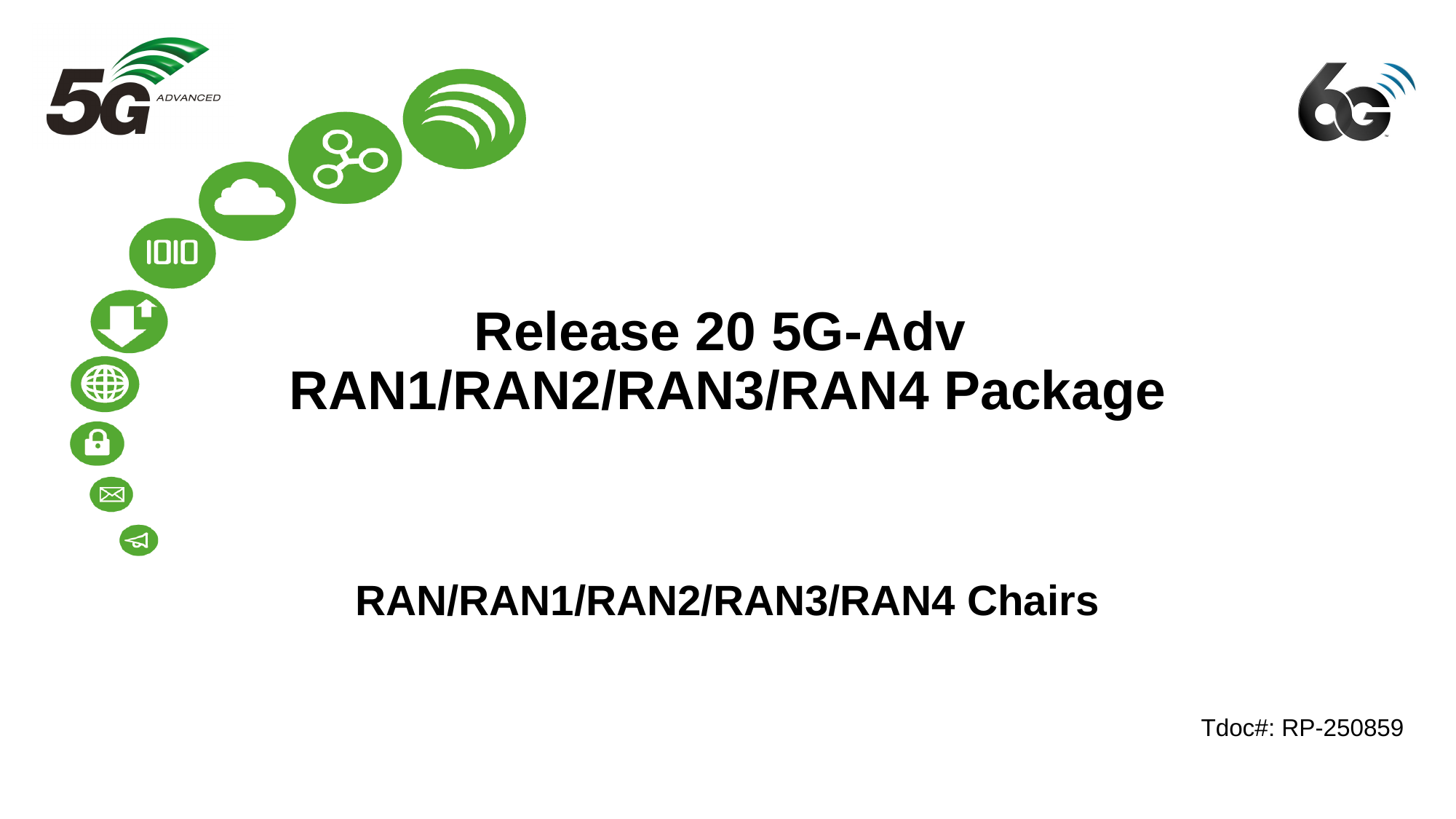

# Release 20 5G-Adv RAN1/RAN2/RAN3/RAN4 Package
RAN/RAN1/RAN2/RAN3/RAN4 Chairs
Tdoc#: RP-250859